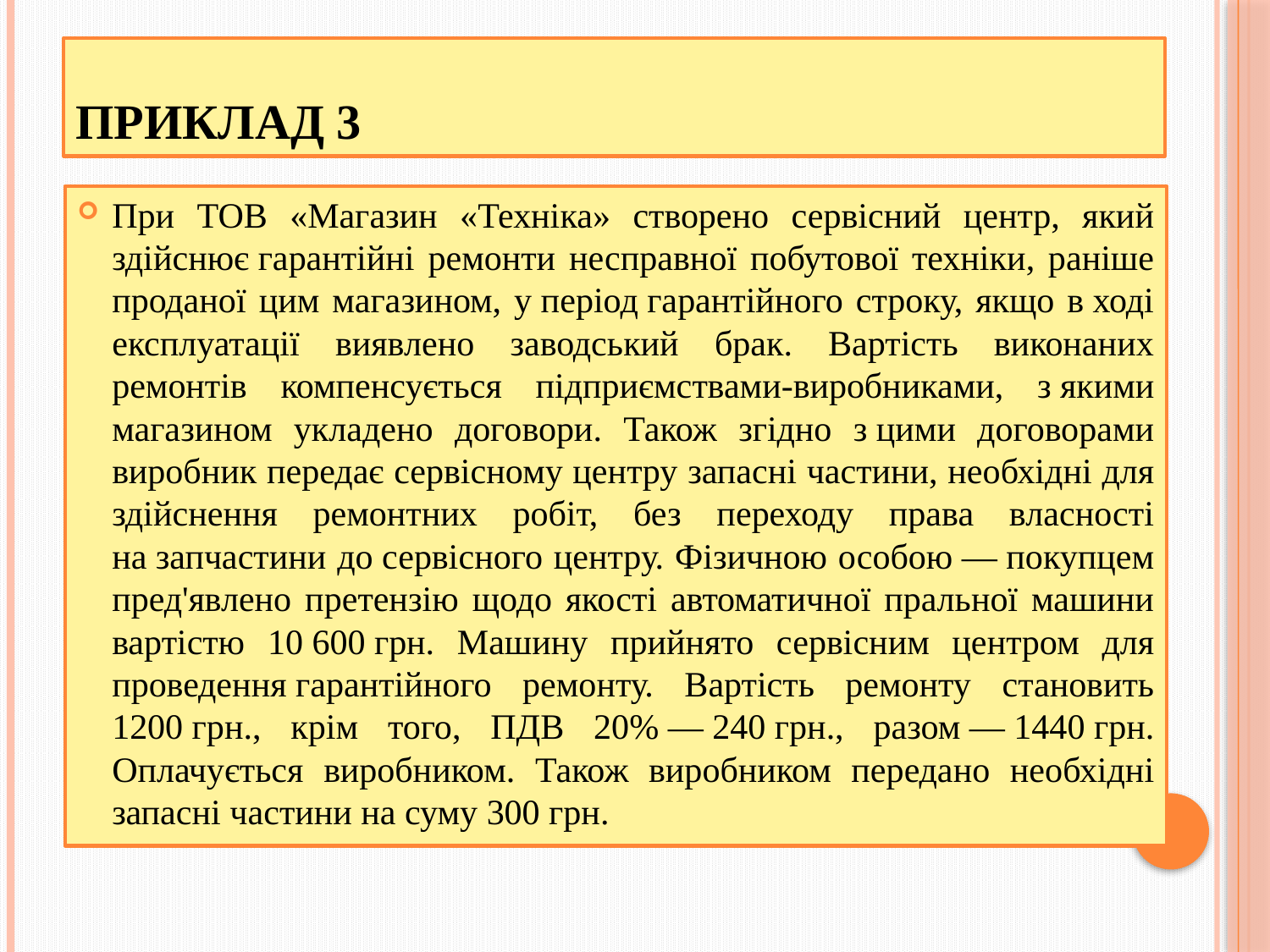

# Приклад 3
При ТОВ «Магазин «Техніка» створено сервісний центр, який здійснює гарантійні ремонти несправної побутової техніки, раніше проданої цим магазином, у період гарантійного строку, якщо в ході експлуатації виявлено заводський брак. Вартість виконаних ремонтів компенсується підприємствами-виробниками, з якими магазином укладено договори. Також згідно з цими договорами виробник передає сервісному центру запасні частини, необхідні для здійснення ремонтних робіт, без переходу права власності на запчастини до сервісного центру. Фізичною особою — покупцем пред'явлено претензію щодо якості автоматичної пральної машини вартістю 10 600 грн. Машину прийнято сервісним центром для проведення гарантійного ремонту. Вартість ремонту становить 1200 грн., крім того, ПДВ 20% — 240 грн., разом — 1440 грн. Оплачується виробником. Також виробником передано необхідні запасні частини на суму 300 грн.